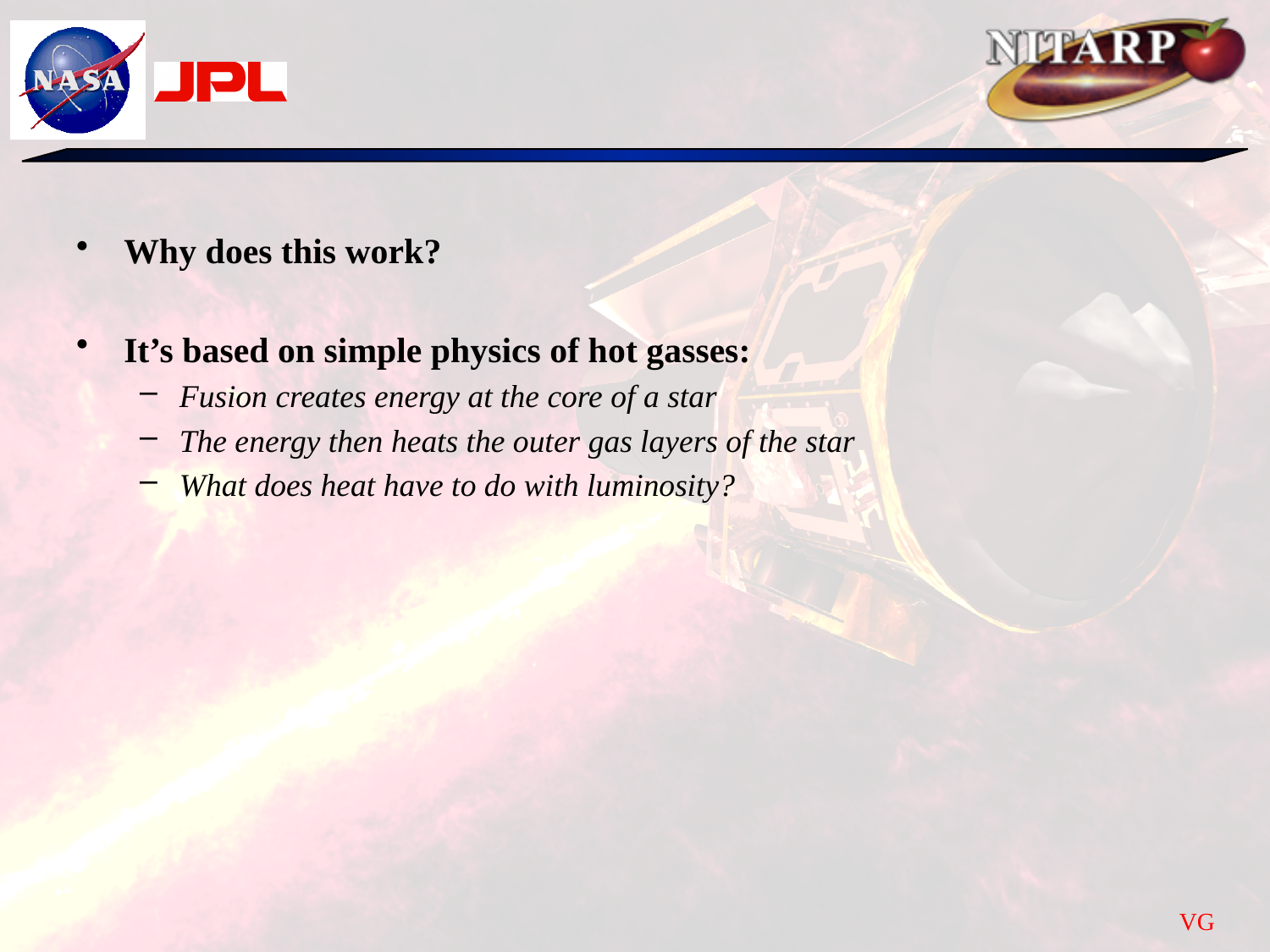

#
Why does this work?

It’s based on simple physics of hot gasses:
Fusion creates energy at the core of a star
The energy then heats the outer gas layers of the star
What does heat have to do with luminosity?
VG